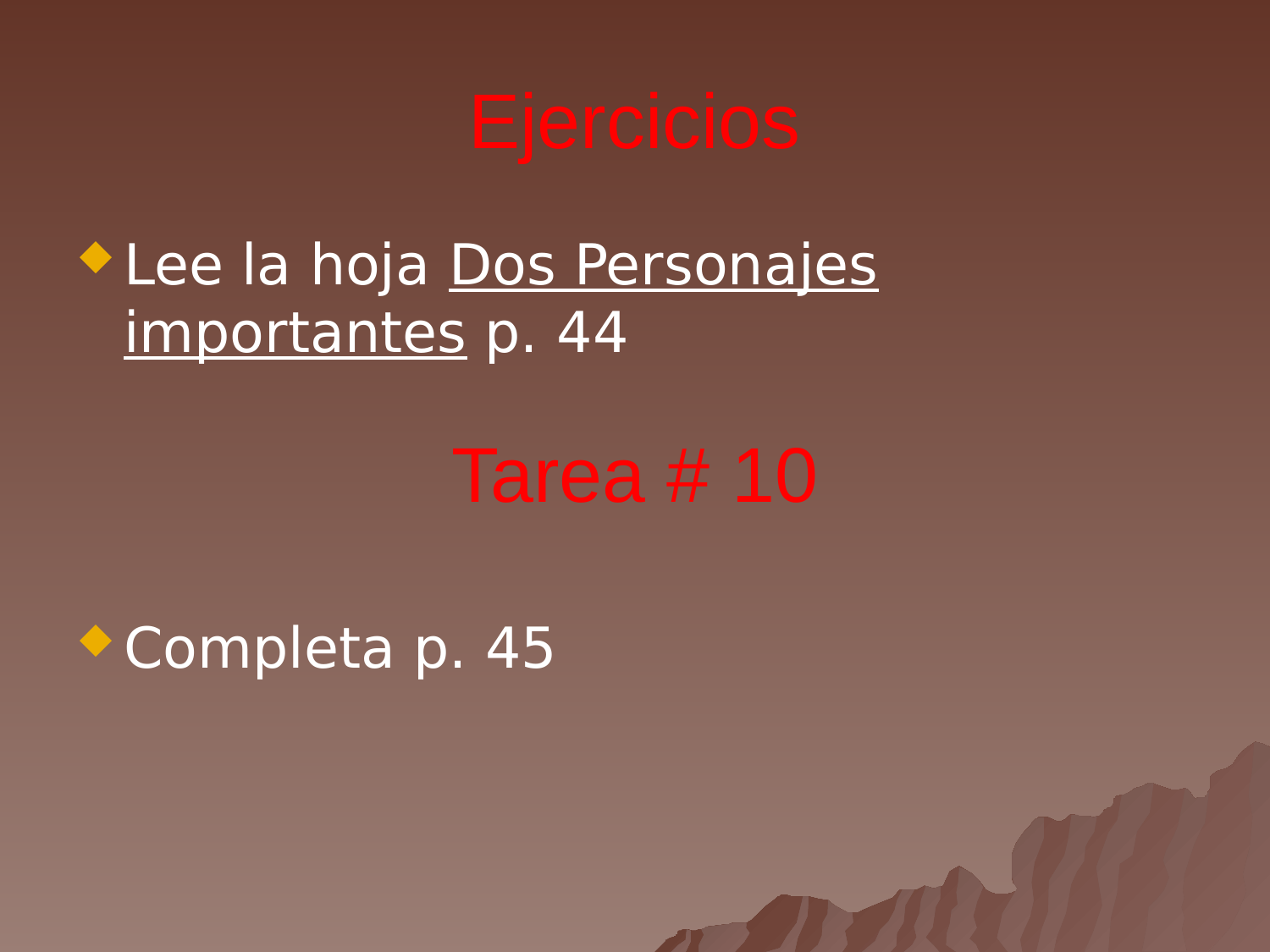

# Ejercicios
Lee la hoja Dos Personajes importantes p. 44

Completa p. 45

Tarea # 10